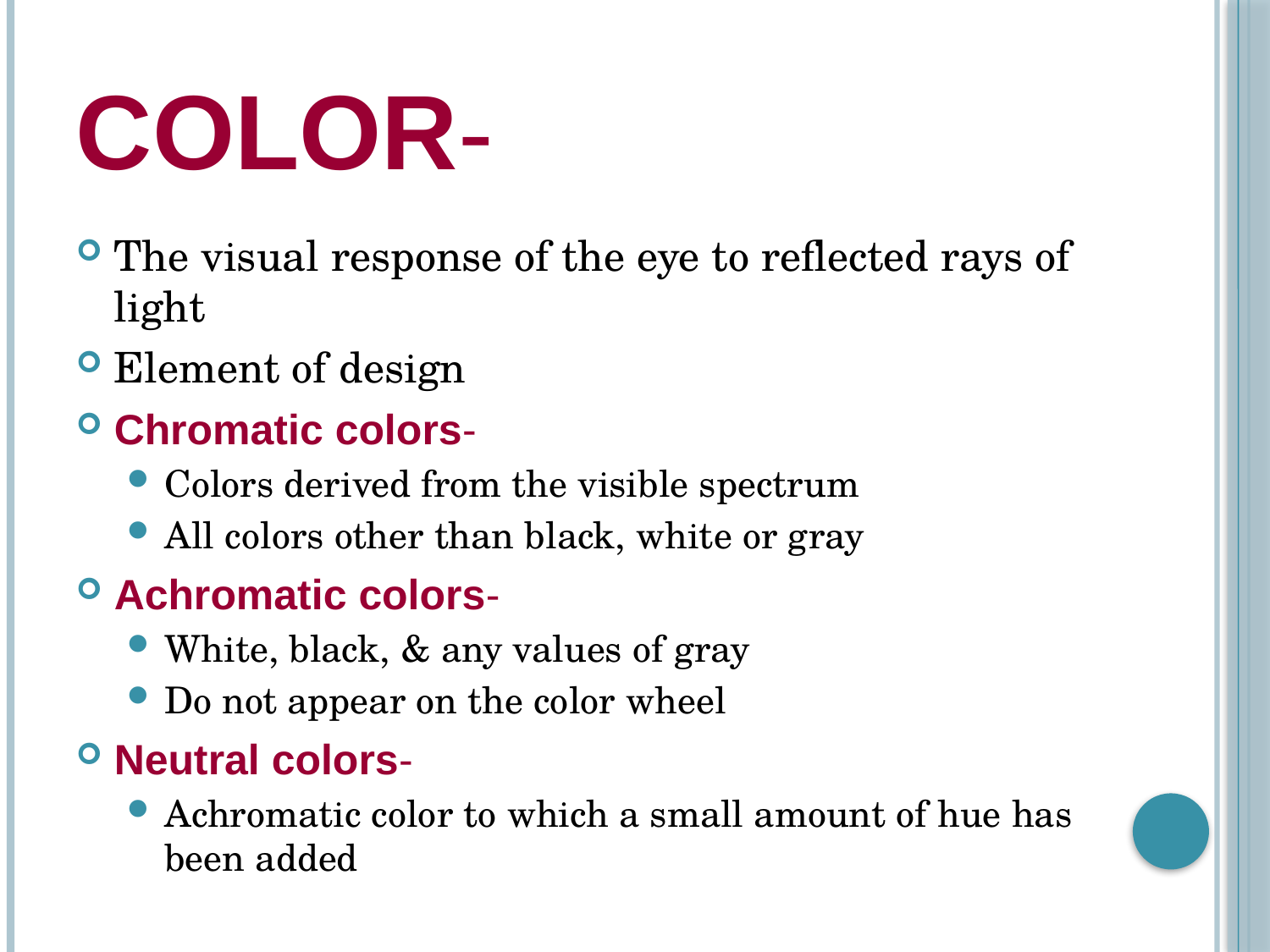

# Color-
The visual response of the eye to reflected rays of light
Element of design
Chromatic colors-
Colors derived from the visible spectrum
All colors other than black, white or gray
Achromatic colors-
White, black, & any values of gray
Do not appear on the color wheel
Neutral colors-
Achromatic color to which a small amount of hue has been added